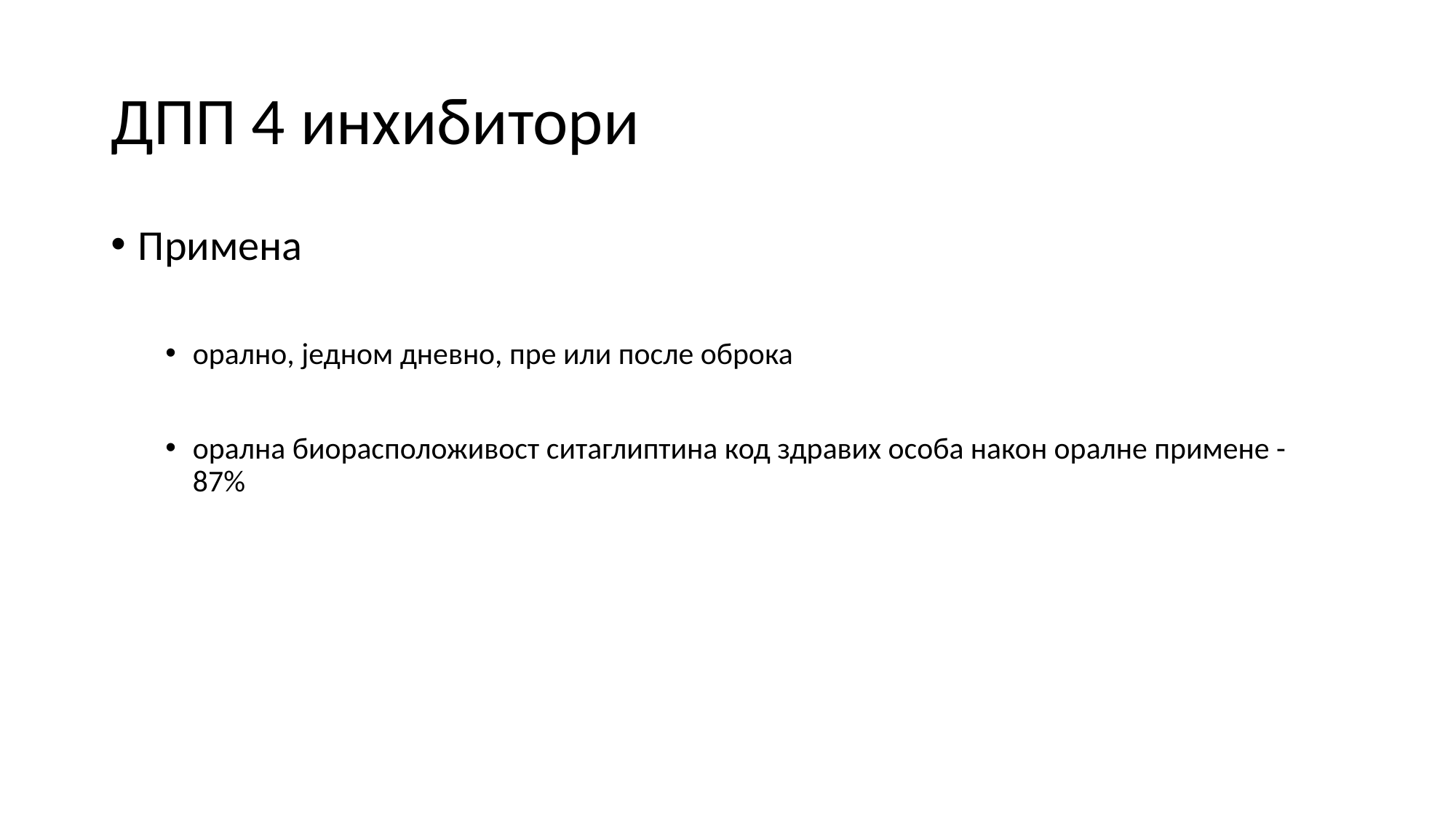

# ДПП 4 инхибитори
Примена

орално, једном дневно, пре или после оброка

орална биорасположивост ситаглиптина код здравих особа након оралне примене - 87%